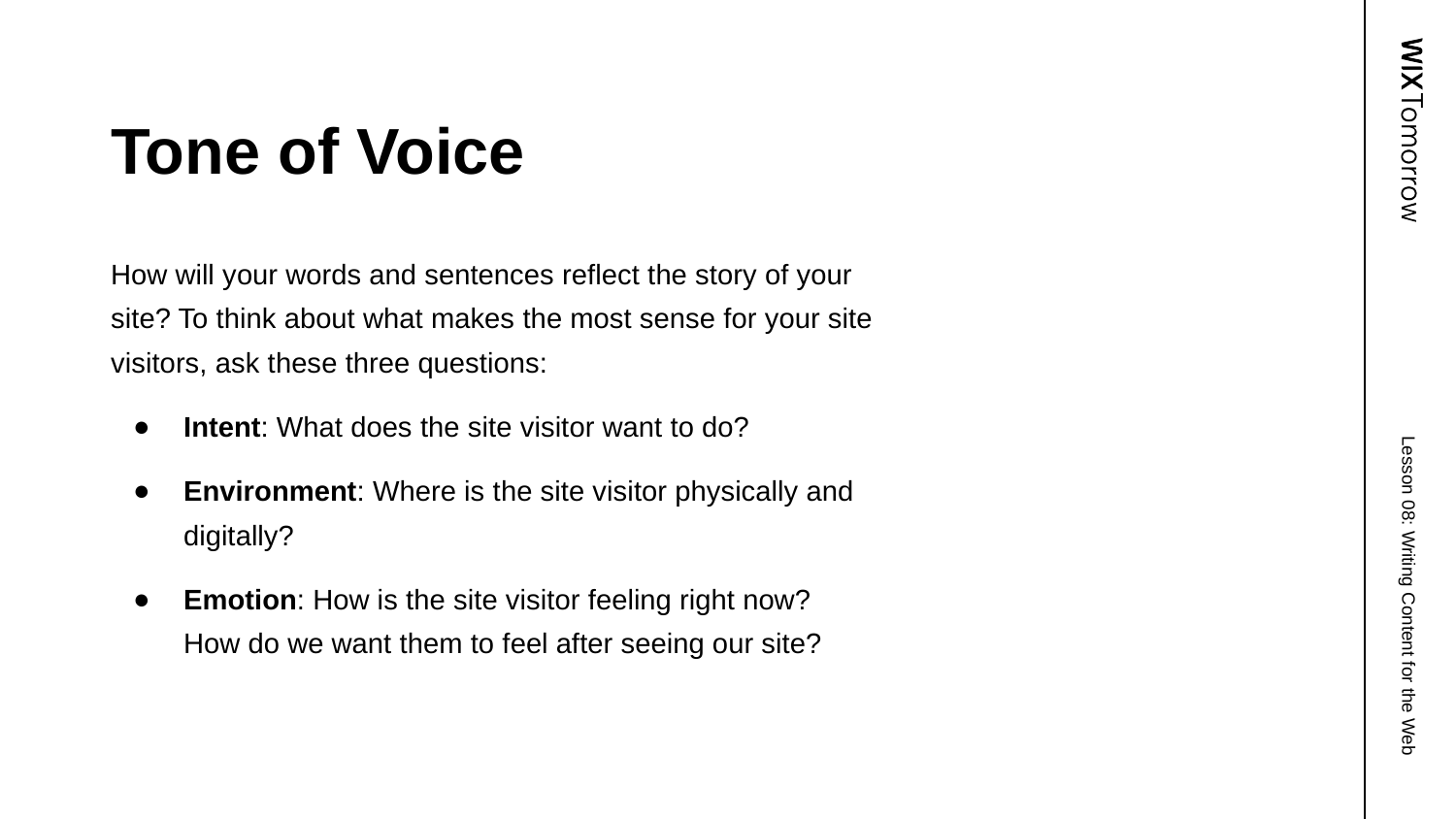

Tone of Voice
How will your words and sentences reflect the story of your site? To think about what makes the most sense for your site visitors, ask these three questions:
Intent: What does the site visitor want to do?
Environment: Where is the site visitor physically and digitally?
Emotion: How is the site visitor feeling right now? How do we want them to feel after seeing our site?